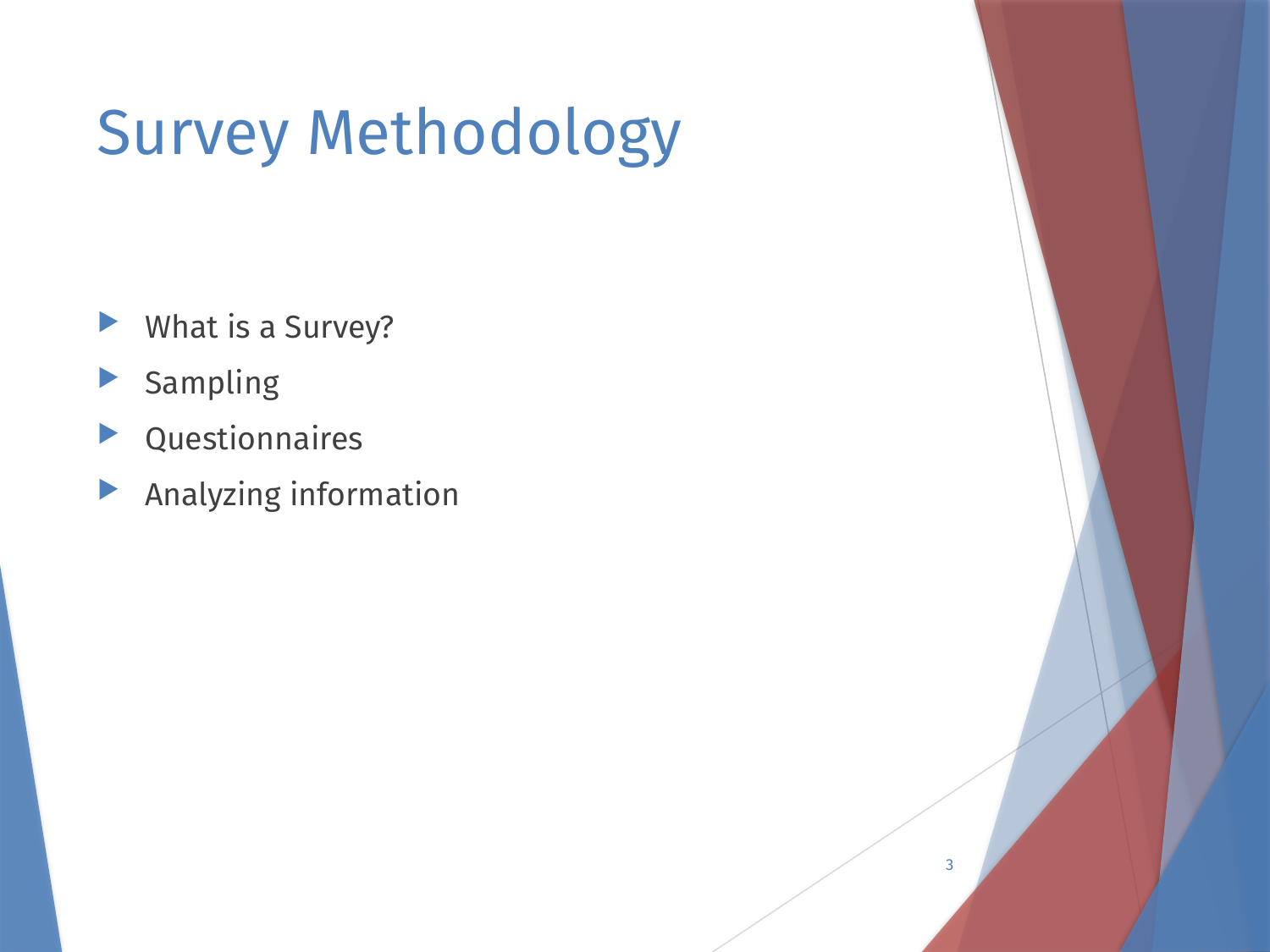

# Survey Methodology
What is a Survey?
Sampling
Questionnaires
Analyzing information
3